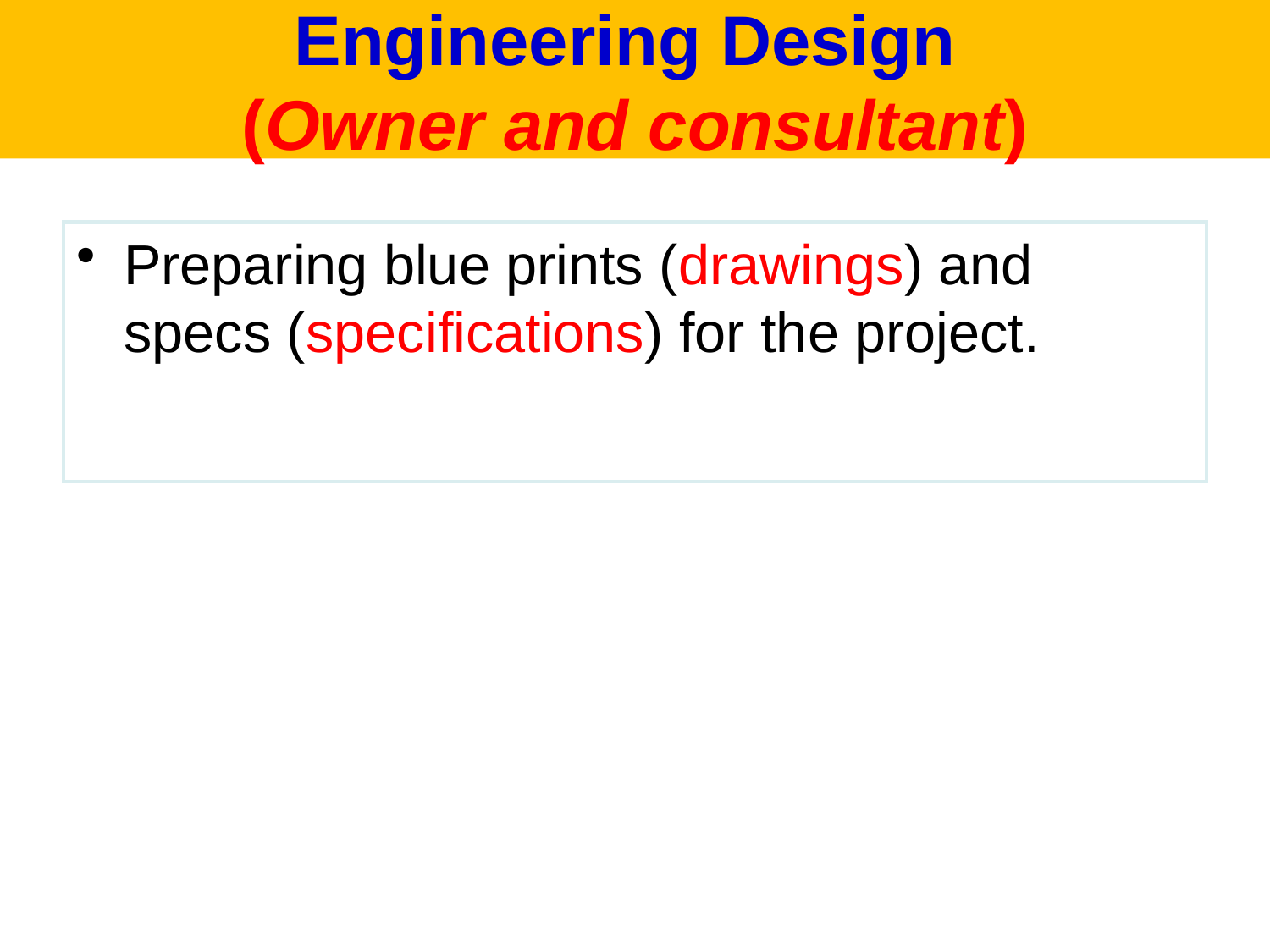

# Engineering Design (Owner and consultant)
Preparing blue prints (drawings) and specs (specifications) for the project.